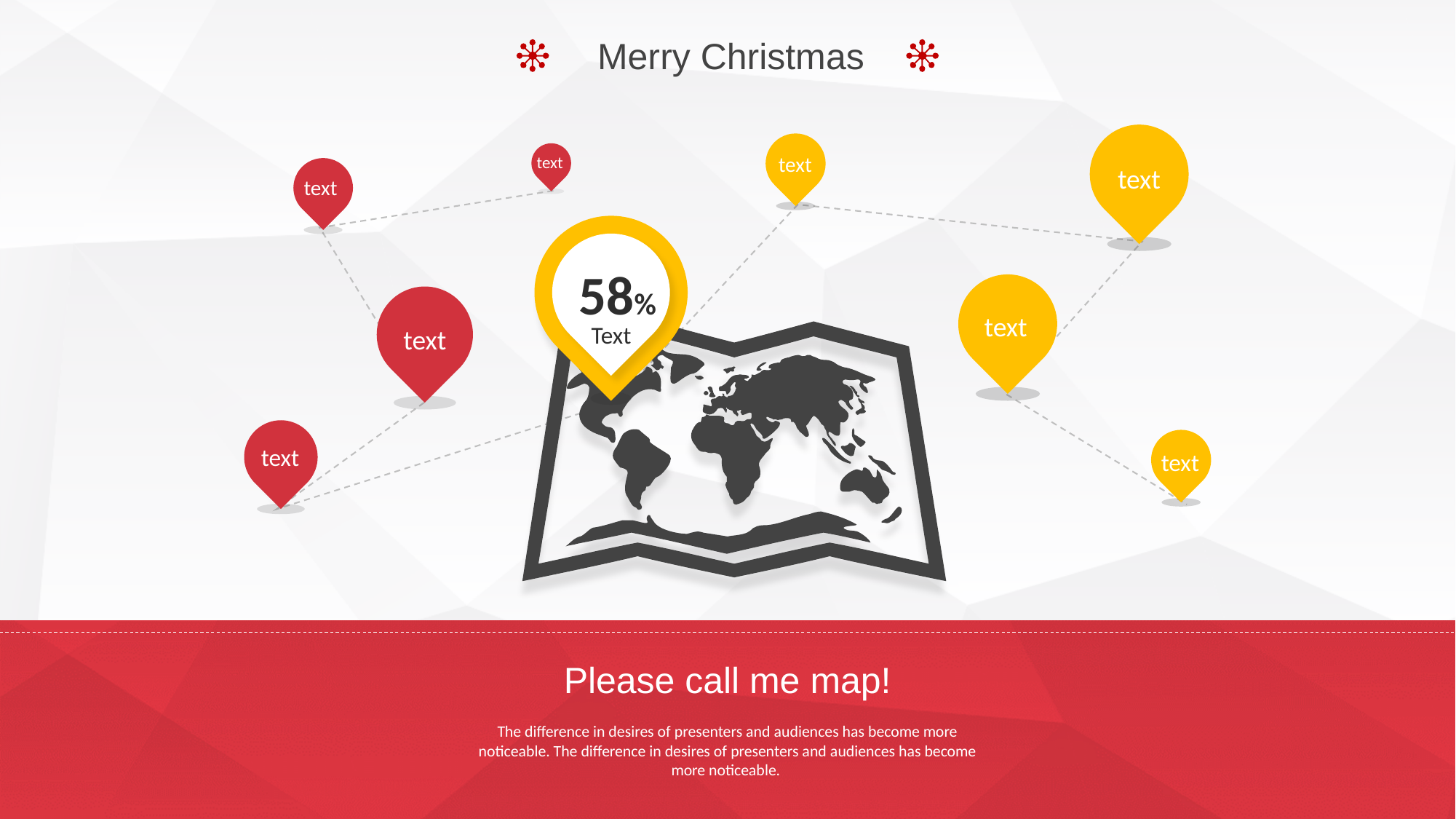

Merry Christmas

text
text
text

text

58%

text
Text
text

text
text

Please call me map!
The difference in desires of presenters and audiences has become more noticeable. The difference in desires of presenters and audiences has become more noticeable.